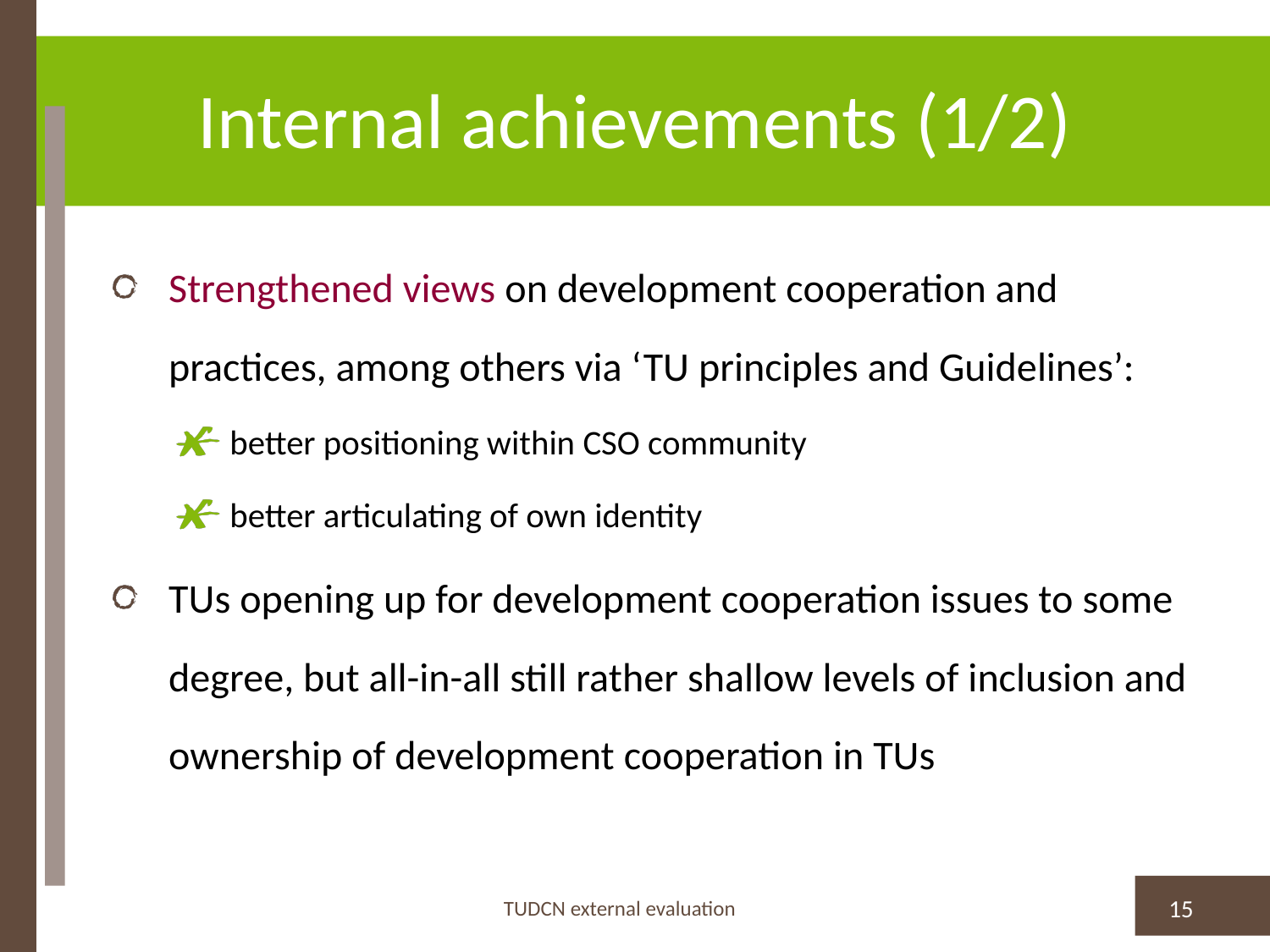

# Internal achievements (1/2)
Strengthened views on development cooperation and practices, among others via ‘TU principles and Guidelines’:
better positioning within CSO community
better articulating of own identity
TUs opening up for development cooperation issues to some degree, but all-in-all still rather shallow levels of inclusion and ownership of development cooperation in TUs

TUDCN external evaluation
15